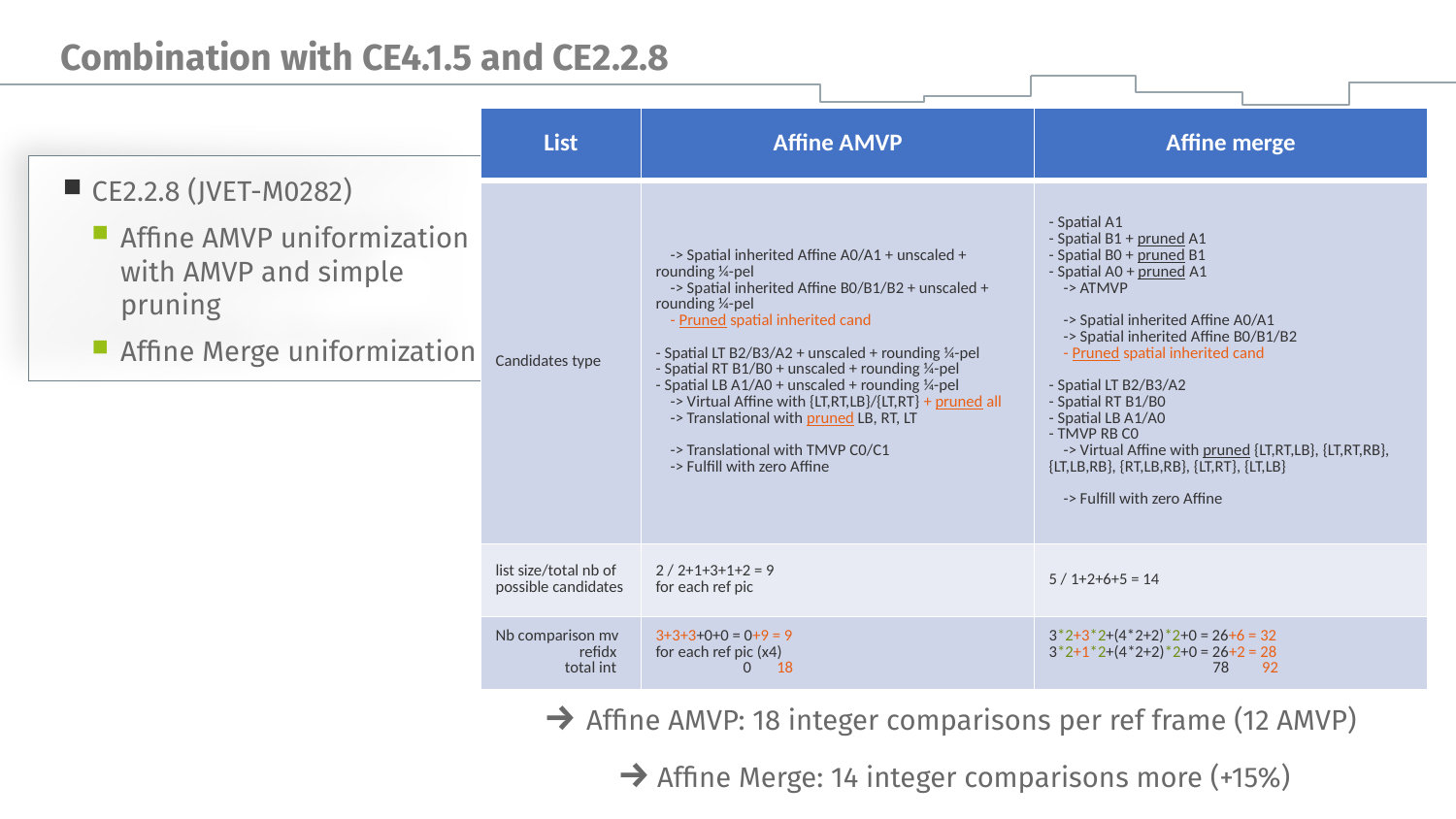

# Combination with CE4.1.5 and CE2.2.8
| List | Affine AMVP | Affine merge |
| --- | --- | --- |
| Candidates type | -> Spatial inherited Affine A0/A1 + unscaled + rounding ¼-pel -> Spatial inherited Affine B0/B1/B2 + unscaled + rounding ¼-pel - Pruned spatial inherited cand - Spatial LT B2/B3/A2 + unscaled + rounding ¼-pel - Spatial RT B1/B0 + unscaled + rounding ¼-pel - Spatial LB A1/A0 + unscaled + rounding ¼-pel -> Virtual Affine with {LT,RT,LB}/{LT,RT} + pruned all -> Translational with pruned LB, RT, LT -> Translational with TMVP C0/C1 -> Fulfill with zero Affine | - Spatial A1 - Spatial B1 + pruned A1 - Spatial B0 + pruned B1 - Spatial A0 + pruned A1 -> ATMVP -> Spatial inherited Affine A0/A1 -> Spatial inherited Affine B0/B1/B2 - Pruned spatial inherited cand - Spatial LT B2/B3/A2 - Spatial RT B1/B0 - Spatial LB A1/A0 - TMVP RB C0 -> Virtual Affine with pruned {LT,RT,LB}, {LT,RT,RB}, {LT,LB,RB}, {RT,LB,RB}, {LT,RT}, {LT,LB} -> Fulfill with zero Affine |
| list size/total nb of possible candidates | 2 / 2+1+3+1+2 = 9 for each ref pic | 5 / 1+2+6+5 = 14 |
| Nb comparison mv refidx total int | 3+3+3+0+0 = 0+9 = 9 for each ref pic (x4) 0 18 | 3\*2+3\*2+(4\*2+2)\*2+0 = 26+6 = 32 3\*2+1\*2+(4\*2+2)\*2+0 = 26+2 = 28 78 92 |
CE2.2.8 (JVET-M0282)
Affine AMVP uniformization with AMVP and simple pruning
Affine Merge uniformization
→ Affine AMVP: 18 integer comparisons per ref frame (12 AMVP)
→ Affine Merge: 14 integer comparisons more (+15%)